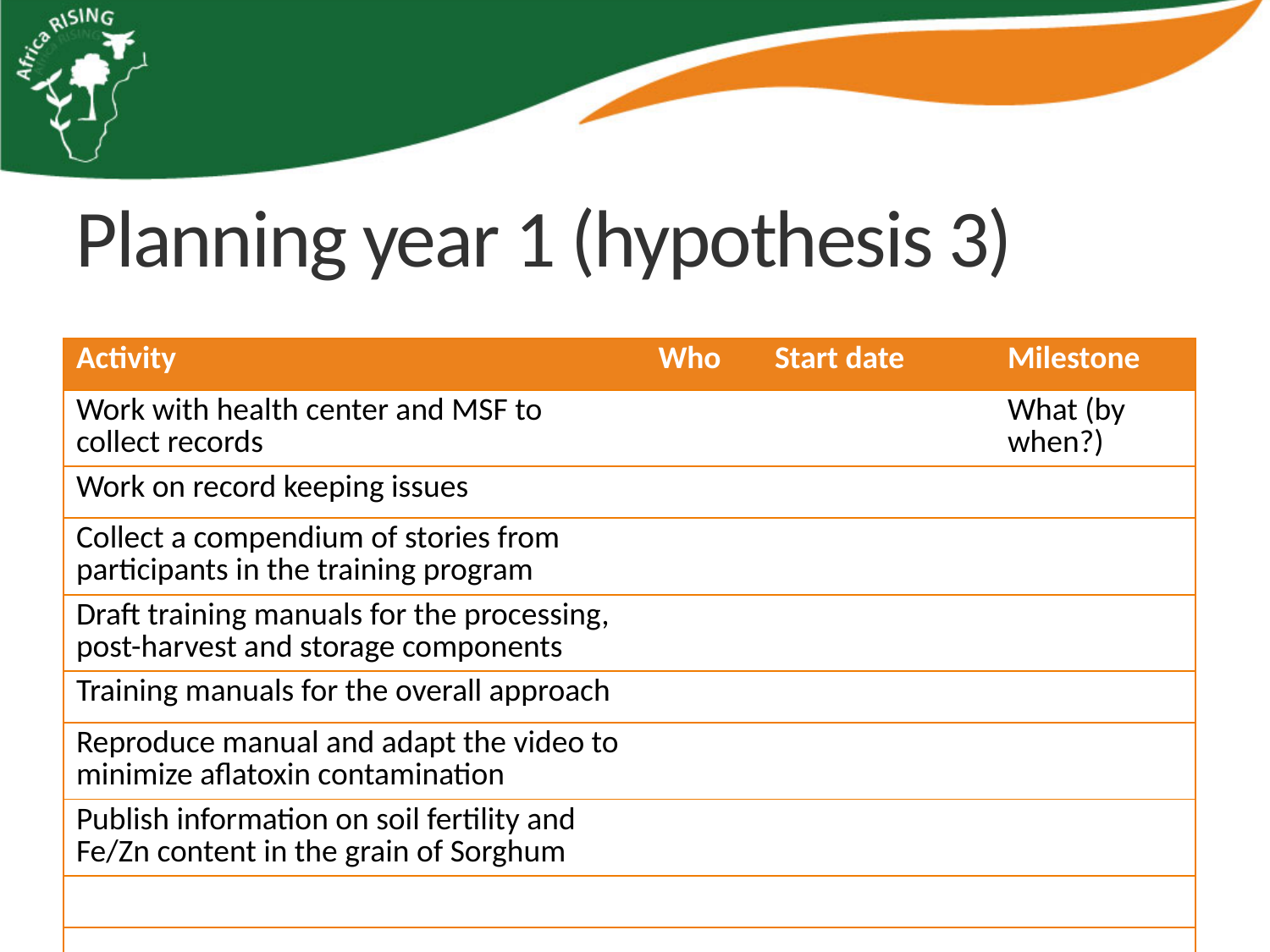

# Planning year 1 (hypothesis 3)
| Activity | Who | Start date | Milestone |
| --- | --- | --- | --- |
| Work with health center and MSF to collect records |  |  | What (by when?) |
| Work on record keeping issues |  |  |  |
| Collect a compendium of stories from participants in the training program |  |  |  |
| Draft training manuals for the processing, post-harvest and storage components |  |  |  |
| Training manuals for the overall approach |  |  |  |
| Reproduce manual and adapt the video to minimize aflatoxin contamination |  |  |  |
| Publish information on soil fertility and Fe/Zn content in the grain of Sorghum |  |  |  |
|  |  |  |  |
|  |  |  |  |